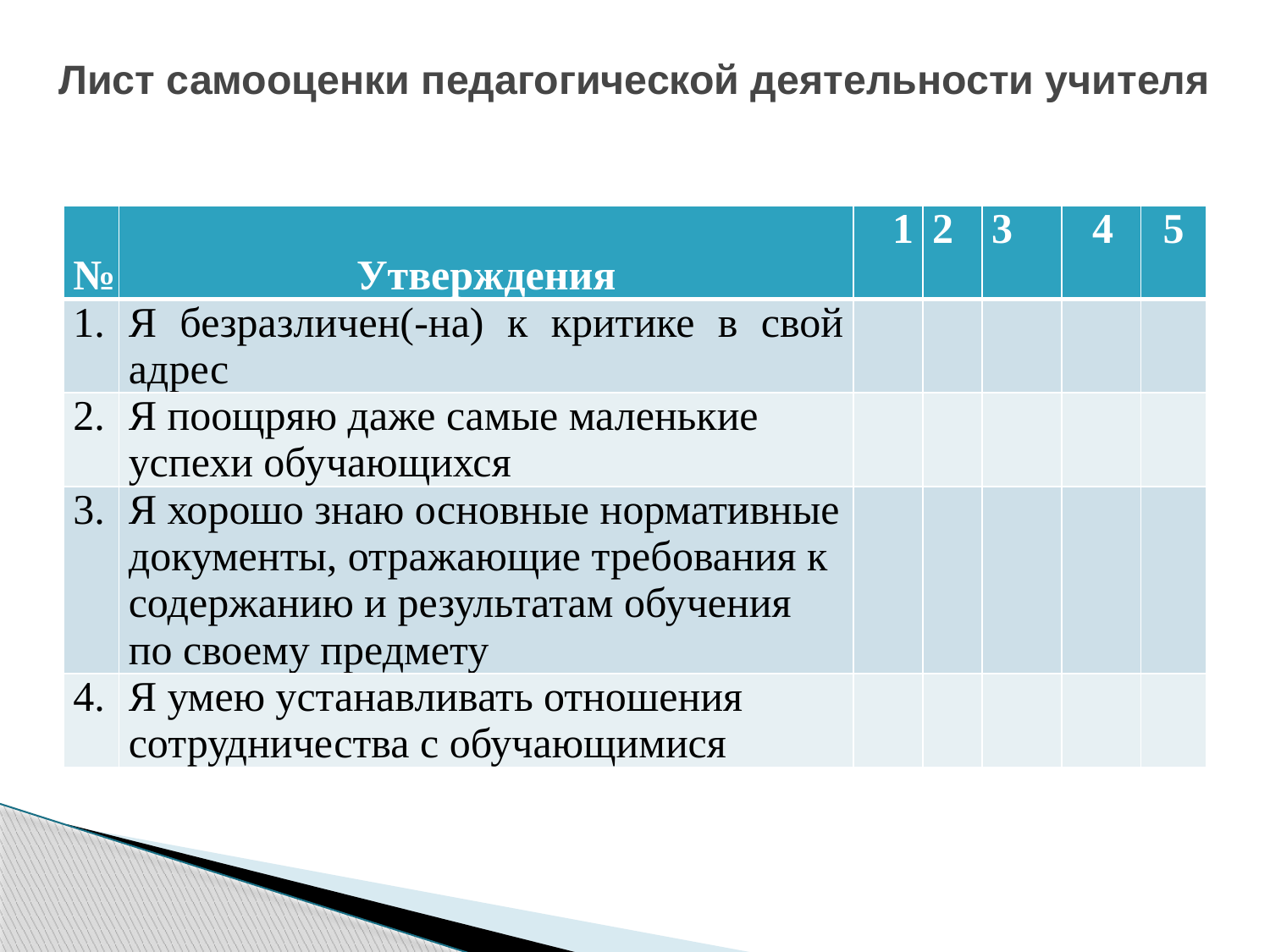

# Лист самооценки педагогической деятельности учителя
| № | Утверждения | 1 | 2 | 3 | 4 | 5 |
| --- | --- | --- | --- | --- | --- | --- |
| 1. | Я безразличен(-на) к критике в свой адрес |  |  |  |  |  |
| 2. | Я поощряю даже самые маленькие успехи обучающихся |  |  |  |  |  |
| 3. | Я хорошо знаю основные нормативные документы, отражающие требования к содержанию и результатам обучения по своему предмету |  |  |  |  |  |
| 4. | Я умею устанавливать отношения сотрудничества с обучающимися |  |  |  |  |  |